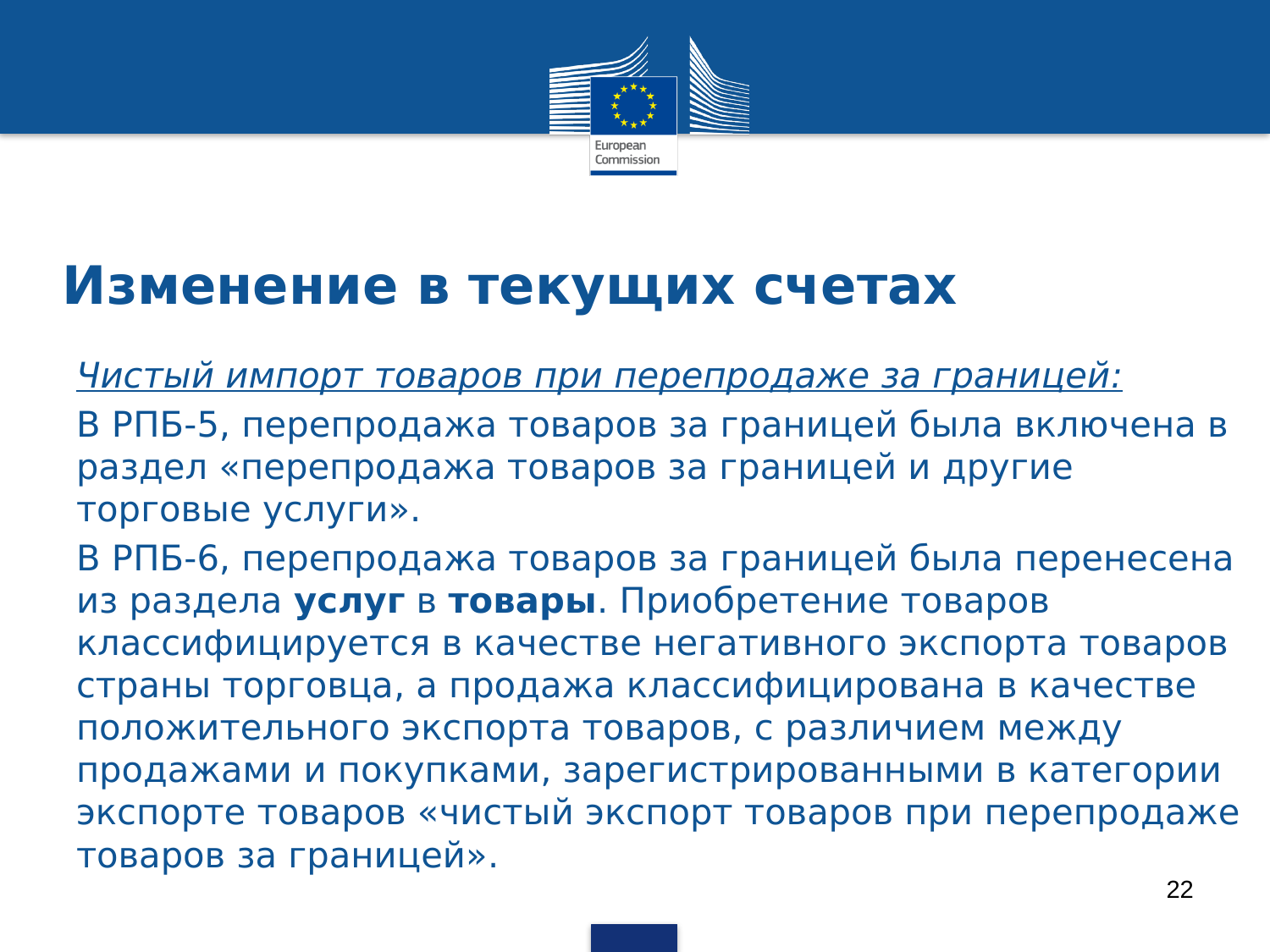

# Изменение в текущих счетах
Чистый импорт товаров при перепродаже за границей:
В РПБ-5, перепродажа товаров за границей была включена в раздел «перепродажа товаров за границей и другие торговые услуги».
В РПБ-6, перепродажа товаров за границей была перенесена из раздела услуг в товары. Приобретение товаров классифицируется в качестве негативного экспорта товаров страны торговца, а продажа классифицирована в качестве положительного экспорта товаров, с различием между продажами и покупками, зарегистрированными в категории экспорте товаров «чистый экспорт товаров при перепродаже товаров за границей».
22